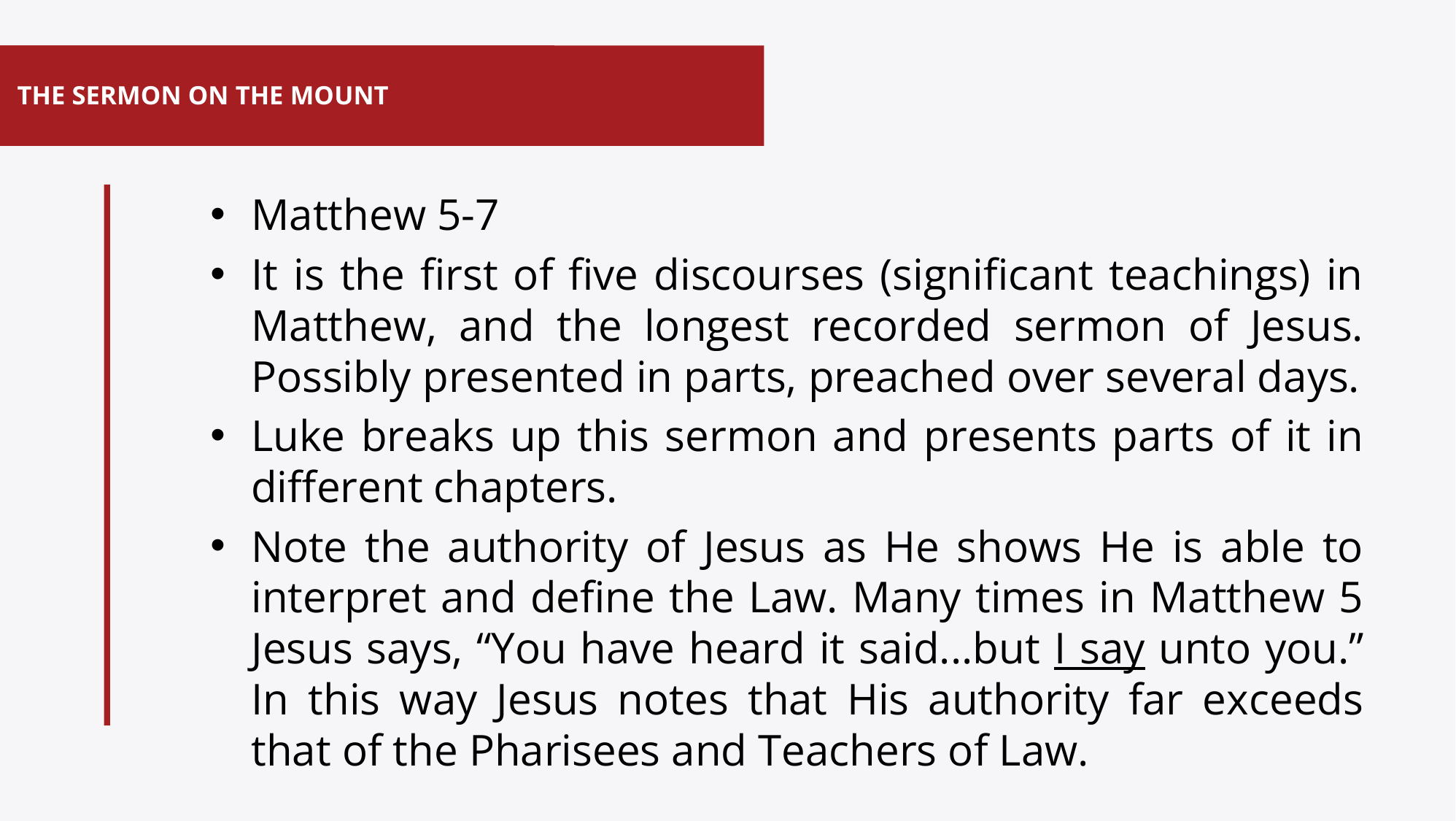

# THE SERMON ON THE MOUNT
Matthew 5-7
It is the first of five discourses (significant teachings) in Matthew, and the longest recorded sermon of Jesus. Possibly presented in parts, preached over several days.
Luke breaks up this sermon and presents parts of it in different chapters.
Note the authority of Jesus as He shows He is able to interpret and define the Law. Many times in Matthew 5 Jesus says, “You have heard it said...but I say unto you.” In this way Jesus notes that His authority far exceeds that of the Pharisees and Teachers of Law.